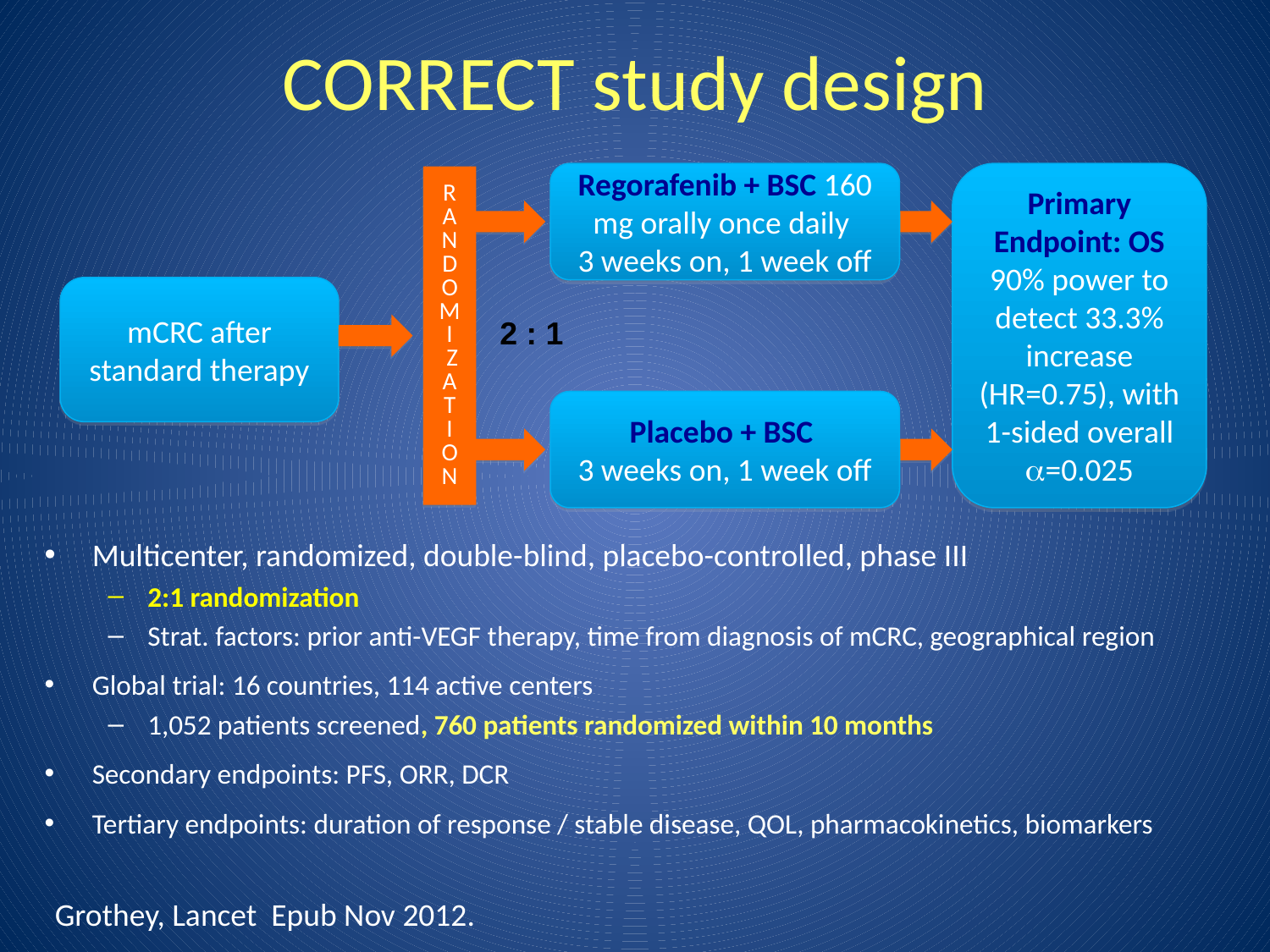

# CORRECT study design
Regorafenib + BSC 160 mg orally once daily
3 weeks on, 1 week off
Primary Endpoint: OS
90% power to detect 33.3% increase (HR=0.75), with 1-sided overall α=0.025
R
ANDOM I
 Z
A
T
I ON

mCRC after standard therapy
2 : 1

Placebo + BSC
3 weeks on, 1 week off

Multicenter, randomized, double-blind, placebo-controlled, phase III
2:1 randomization
Strat. factors: prior anti-VEGF therapy, time from diagnosis of mCRC, geographical region
Global trial: 16 countries, 114 active centers
1,052 patients screened, 760 patients randomized within 10 months
Secondary endpoints: PFS, ORR, DCR
Tertiary endpoints: duration of response / stable disease, QOL, pharmacokinetics, biomarkers
Grothey, Lancet  Epub Nov 2012.